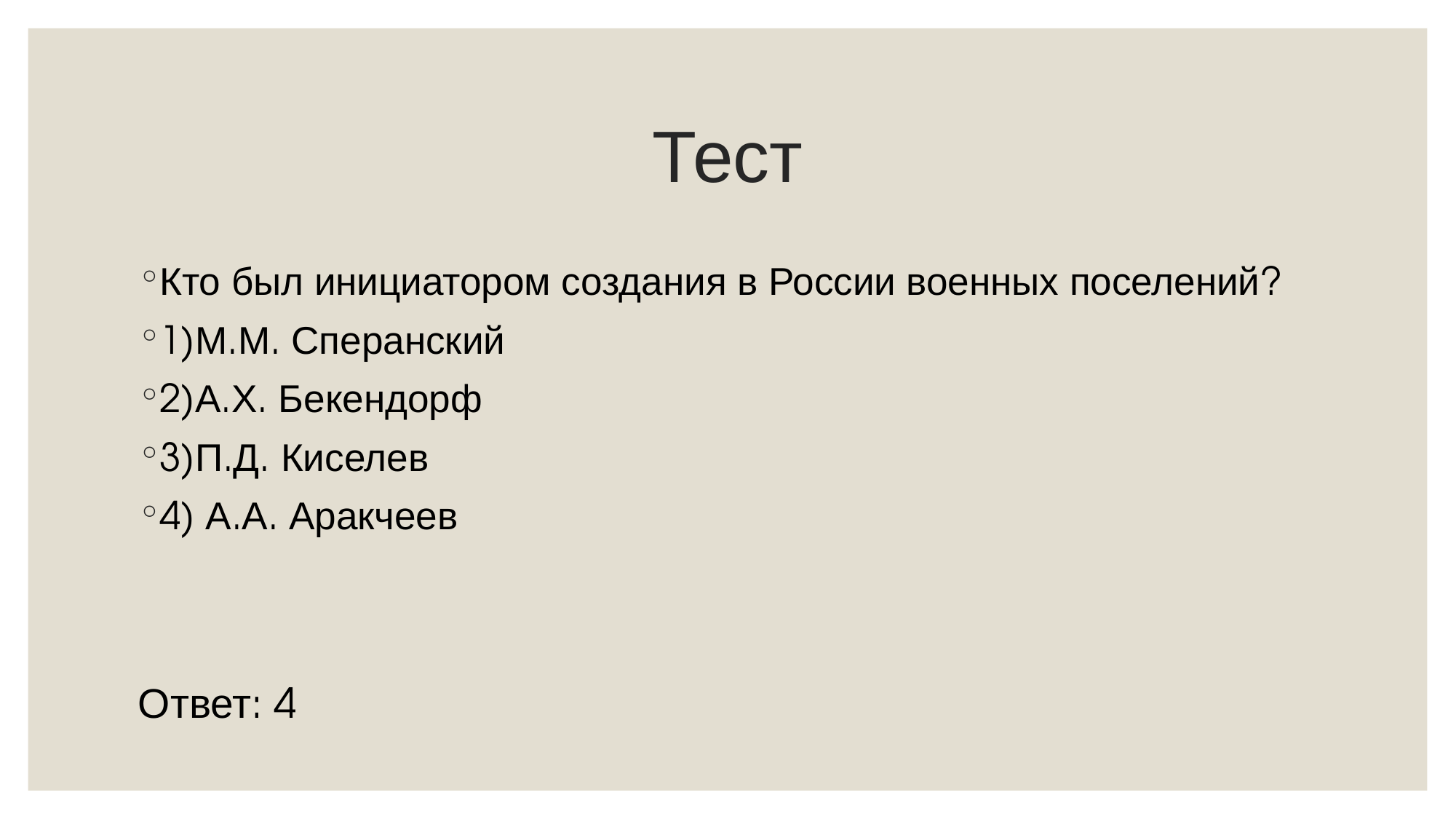

# Тест
Кто был инициатором создания в России военных поселений?
1)М.М. Сперанский
2)А.Х. Бекендорф
3)П.Д. Киселев
4) А.А. Аракчеев

Ответ: 4